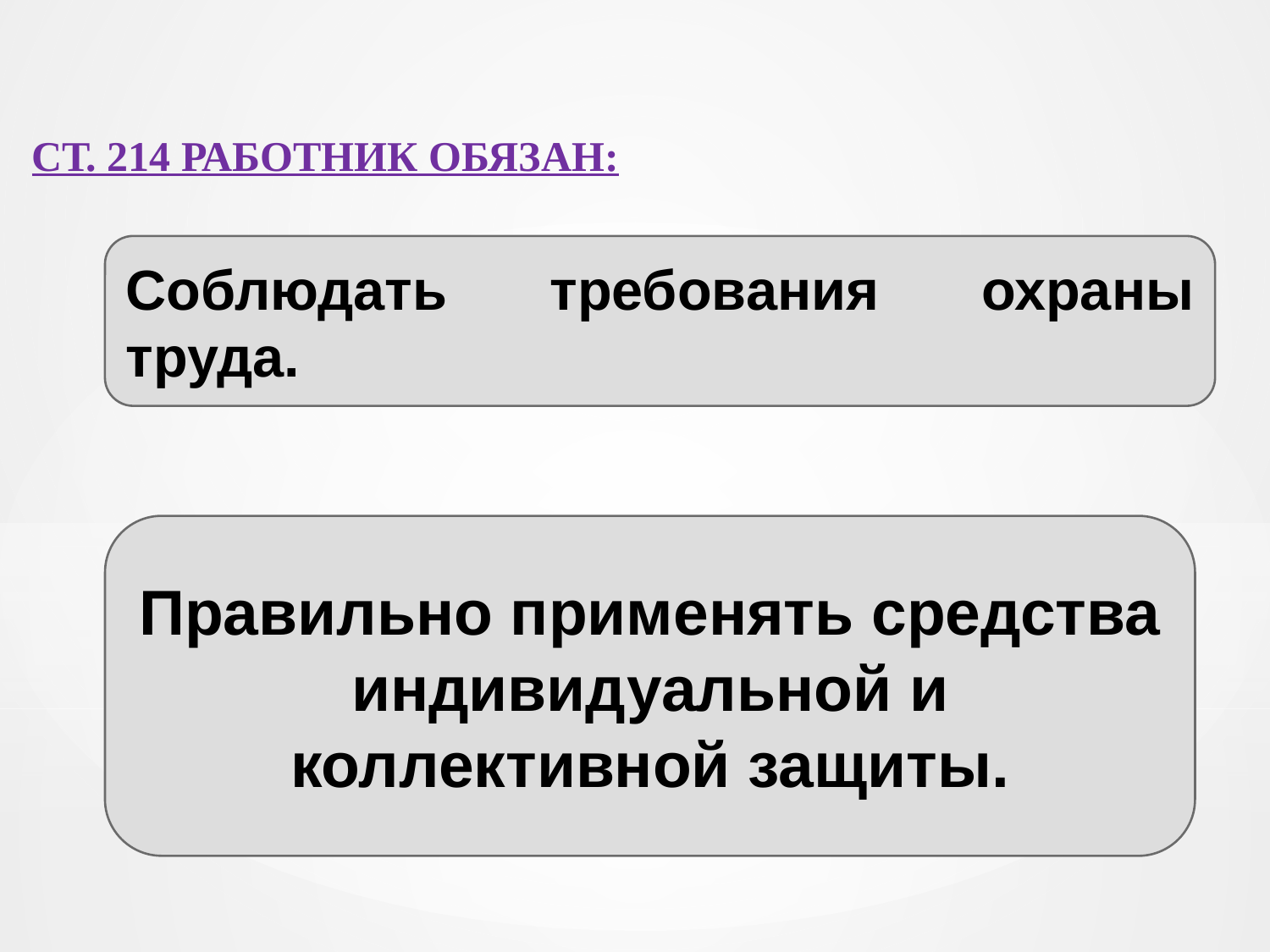

СТ. 214 РАБОТНИК ОБЯЗАН:

Соблюдать требования охраны труда.
Правильно применять средства индивидуальной и коллективной защиты.